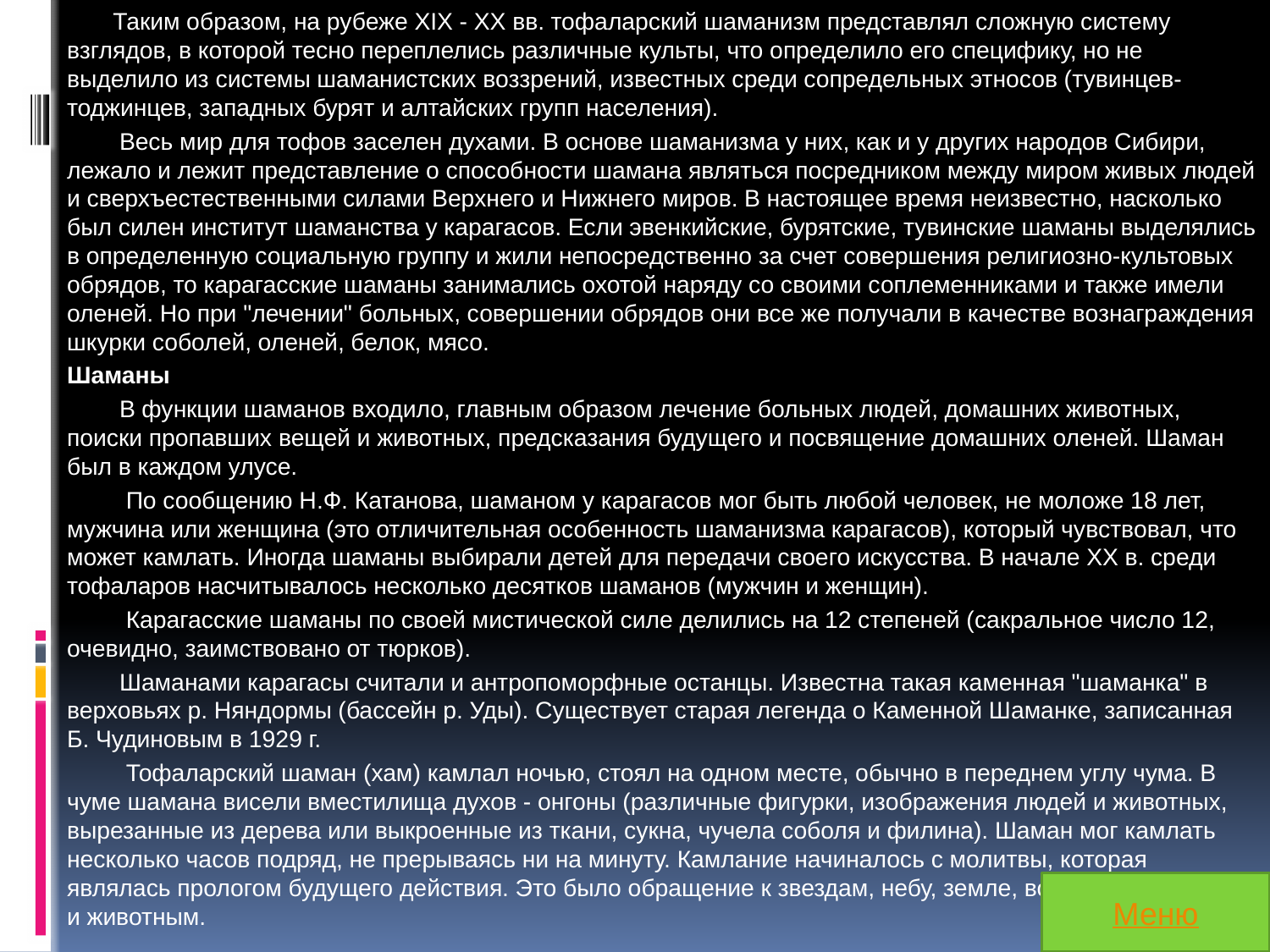

Таким образом, на рубеже XIX - XX вв. тофаларский шаманизм представлял сложную систему взглядов, в которой тесно переплелись различные культы, что определило его специфику, но не выделило из системы шаманистских воззрений, известных среди сопредельных этносов (тувинцев-тоджинцев, западных бурят и алтайских групп населения).
        Весь мир для тофов заселен духами. В основе шаманизма у них, как и у других народов Сибири, лежало и лежит представление о способности шамана являться посредником между миром живых людей и сверхъестественными силами Верхнего и Нижнего миров. В настоящее время неизвестно, насколько был силен институт шаманства у карагасов. Если эвенкийские, бурятские, тувинские шаманы выделялись в определенную социальную группу и жили непосредственно за счет совершения религиозно-культовых обрядов, то карагасские шаманы занимались охотой наряду со своими соплеменниками и также имели оленей. Но при "лечении" больных, совершении обрядов они все же получали в качестве вознаграждения шкурки соболей, оленей, белок, мясо.
Шаманы
        В функции шаманов входило, главным образом лечение больных людей, домашних животных, поиски пропавших вещей и животных, предсказания будущего и посвящение домашних оленей. Шаман был в каждом улусе.
         По сообщению Н.Ф. Катанова, шаманом у карагасов мог быть любой человек, не моложе 18 лет, мужчина или женщина (это отличительная особенность шаманизма карагасов), который чувствовал, что может камлать. Иногда шаманы выбирали детей для передачи своего искусства. В начале XX в. среди тофаларов насчитывалось несколько десятков шаманов (мужчин и женщин).
         Карагасские шаманы по своей мистической силе делились на 12 степеней (сакральное число 12, очевидно, заимствовано от тюрков).
        Шаманами карагасы считали и антропоморфные останцы. Известна такая каменная "шаманка" в верховьях р. Няндормы (бассейн р. Уды). Существует старая легенда о Каменной Шаманке, записанная Б. Чудиновым в 1929 г.
         Тофаларский шаман (хам) камлал ночью, стоял на одном месте, обычно в переднем углу чума. В чуме шамана висели вместилища духов - онгоны (различные фигурки, изображения людей и животных, вырезанные из дерева или выкроенные из ткани, сукна, чучела соболя и филина). Шаман мог камлать несколько часов подряд, не прерываясь ни на минуту. Камлание начиналось с молитвы, которая являлась прологом будущего действия. Это было обращение к звездам, небу, земле, воде, горам, птицам и животным.

Меню